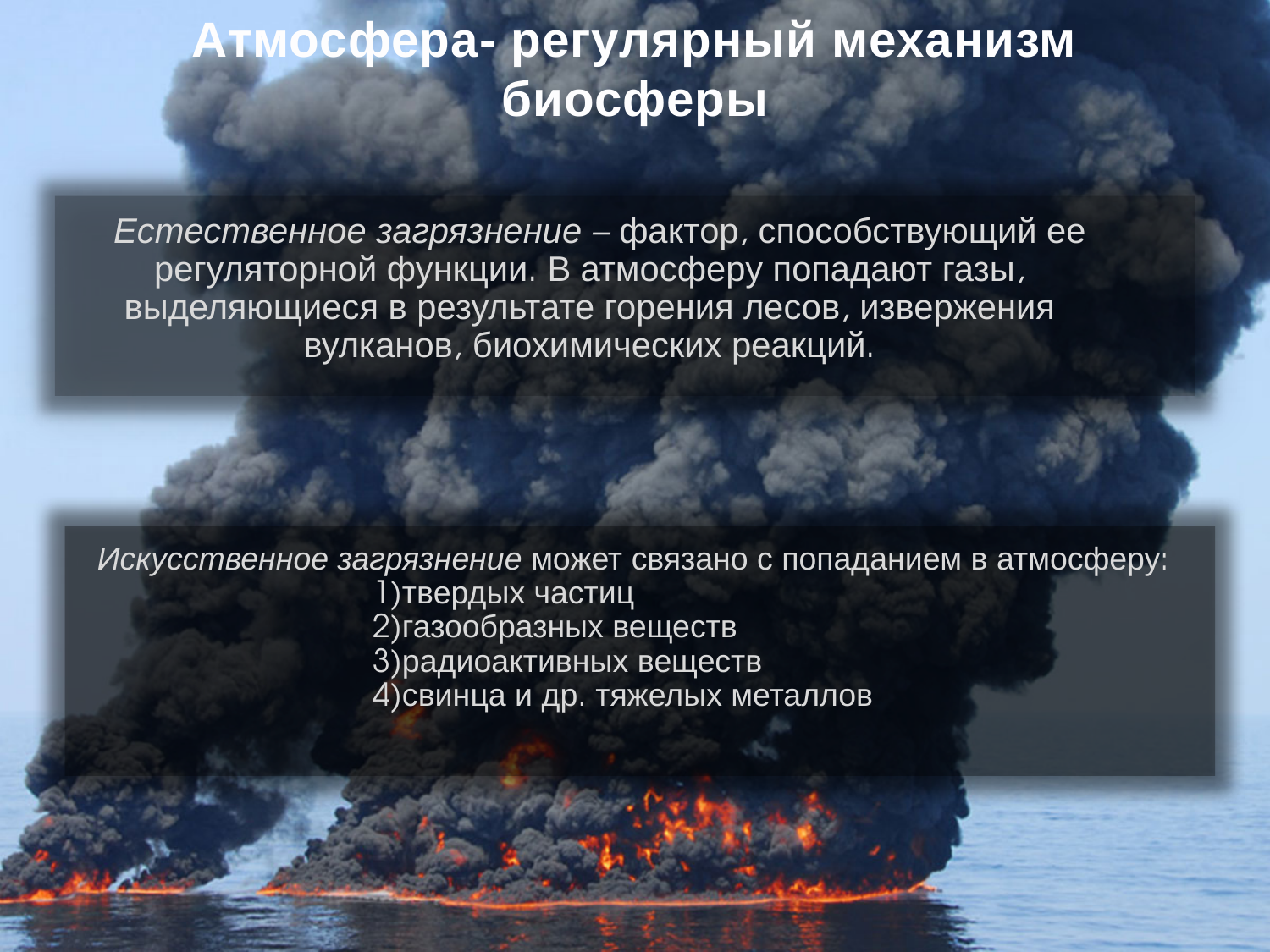

# Атмосфера- регулярный механизм биосферы

       Естественное загрязнение – фактор, способствующий ее регуляторной функции. В атмосферу попадают газы, выделяющиеся в результате горения лесов, извержения вулканов, биохимических реакций.

Искусственное загрязнение может связано с попаданием в атмосферу:
                               1)твердых частиц
                               2)газообразных веществ
                               3)радиоактивных веществ
                               4)свинца и др. тяжелых металлов